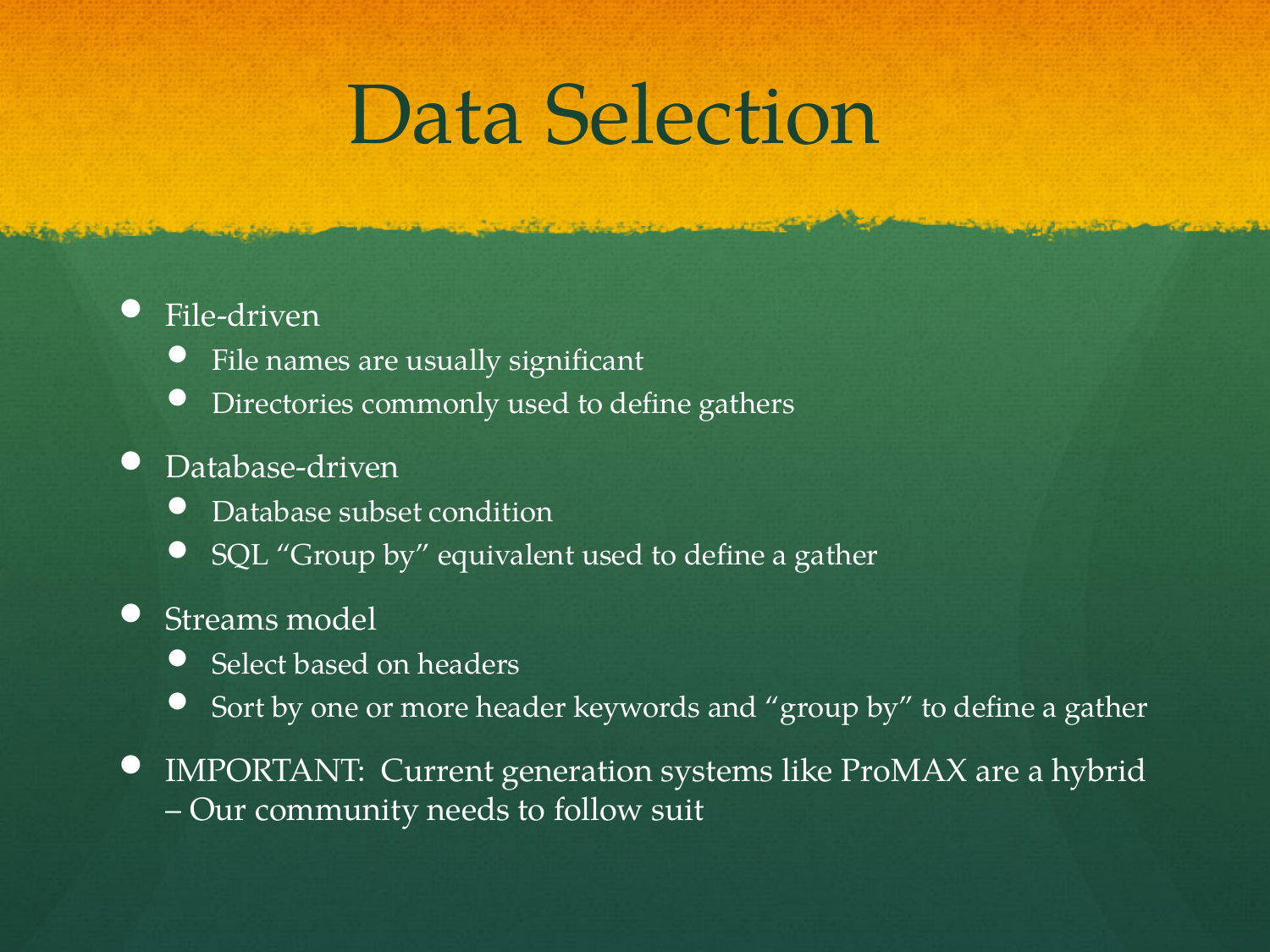

# Data Selection
File-driven
File names are usually significant
Directories commonly used to define gathers
Database-driven
Database subset condition
SQL “Group by” equivalent used to define a gather
Streams model
Select based on headers
Sort by one or more header keywords and “group by” to define a gather
IMPORTANT:  Current generation systems like ProMAX are a hybrid – Our community needs to follow suit